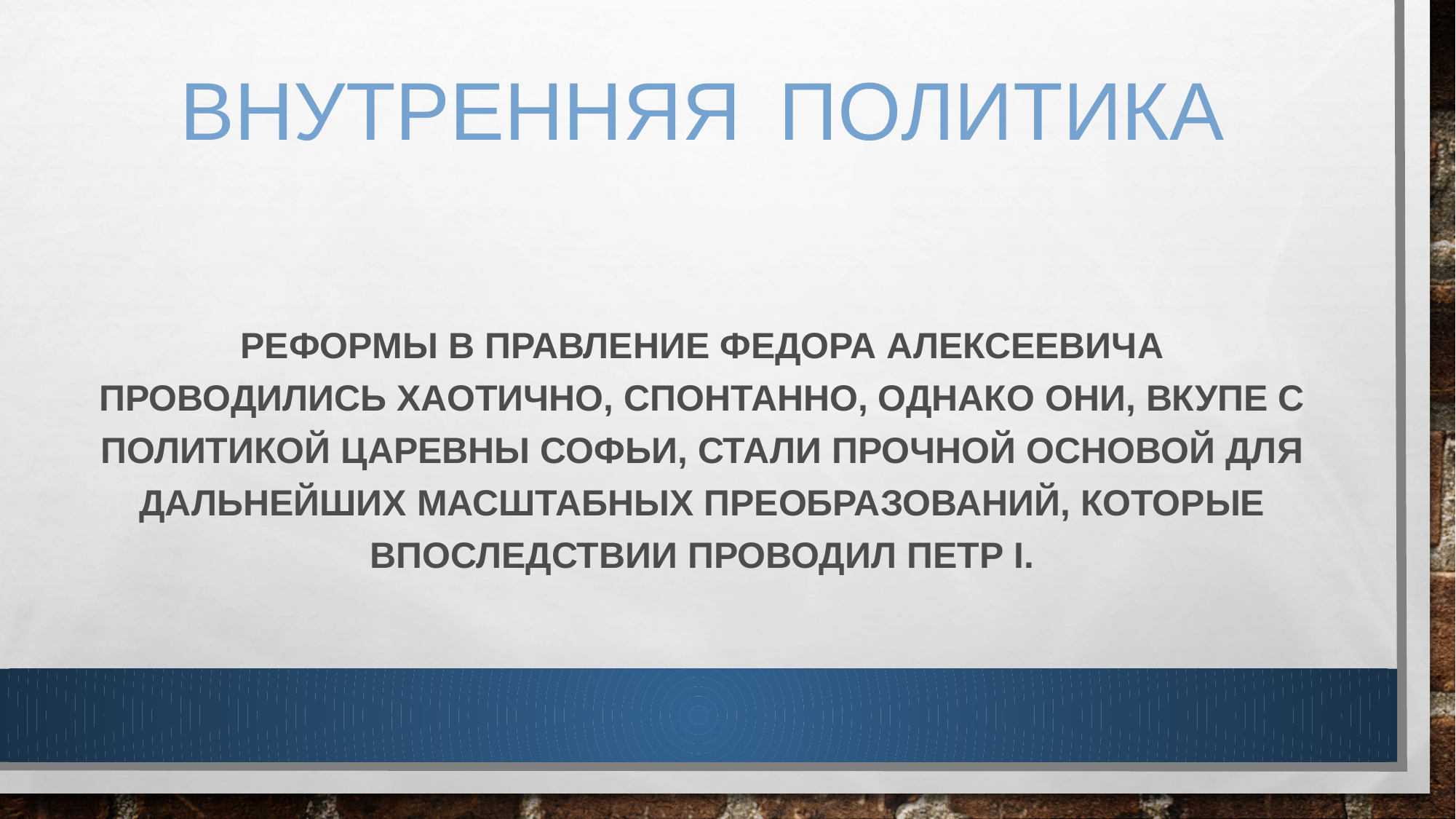

# ВНУТРЕННЯЯ  ПОЛИТИКА
Реформы в правление Федора Алексеевича проводились хаотично, спонтанно, однако они, вкупе с политикой царевны Софьи, стали прочной основой для дальнейших масштабных преобразований, которые впоследствии проводил Петр I.